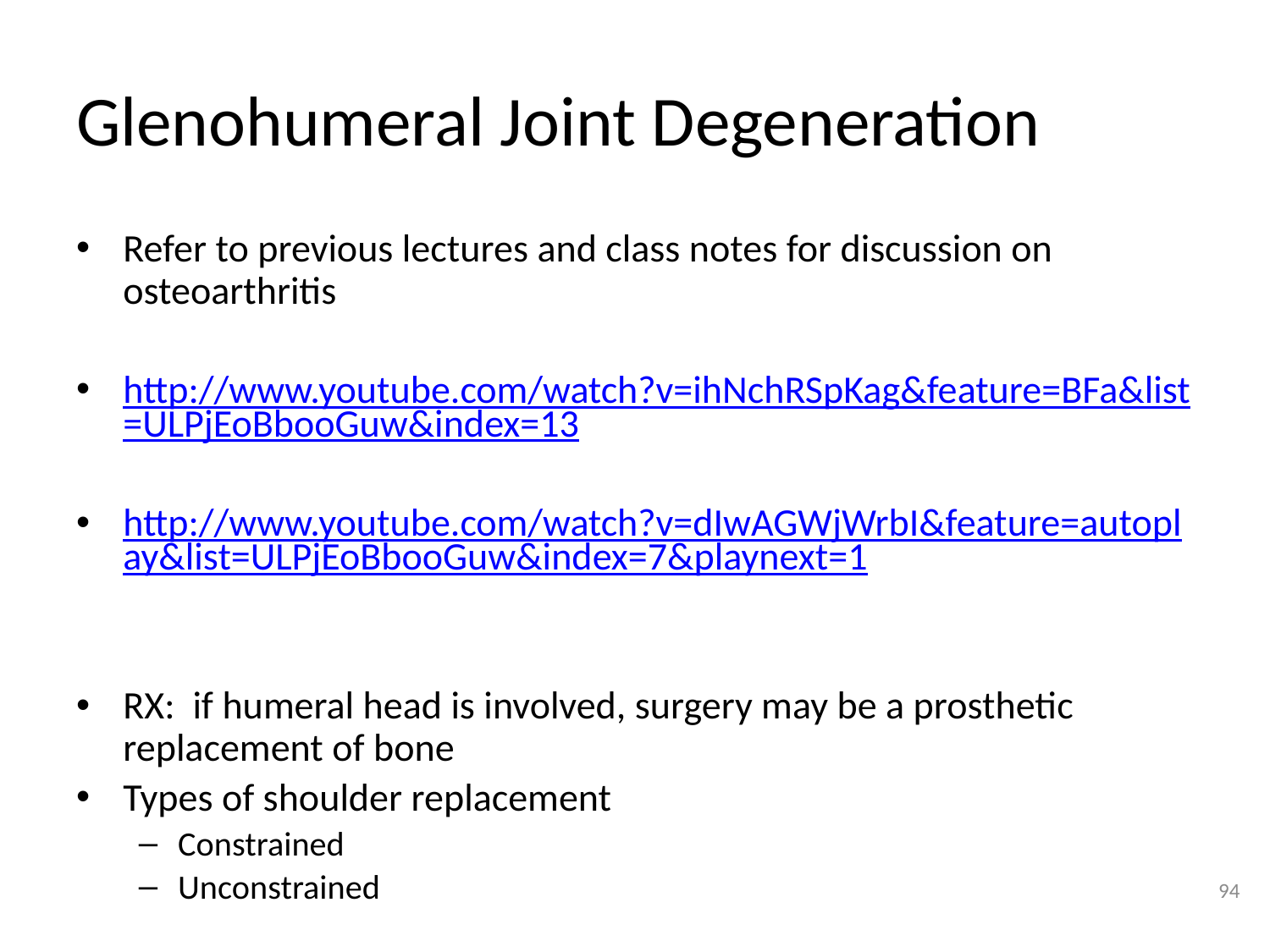

# Glenohumeral Joint Degeneration
Refer to previous lectures and class notes for discussion on osteoarthritis

http://www.youtube.com/watch?v=ihNchRSpKag&feature=BFa&list=ULPjEoBbooGuw&index=13

http://www.youtube.com/watch?v=dIwAGWjWrbI&feature=autoplay&list=ULPjEoBbooGuw&index=7&playnext=1

RX:  if humeral head is involved, surgery may be a prosthetic replacement of bone
Types of shoulder replacement
Constrained
Unconstrained
94